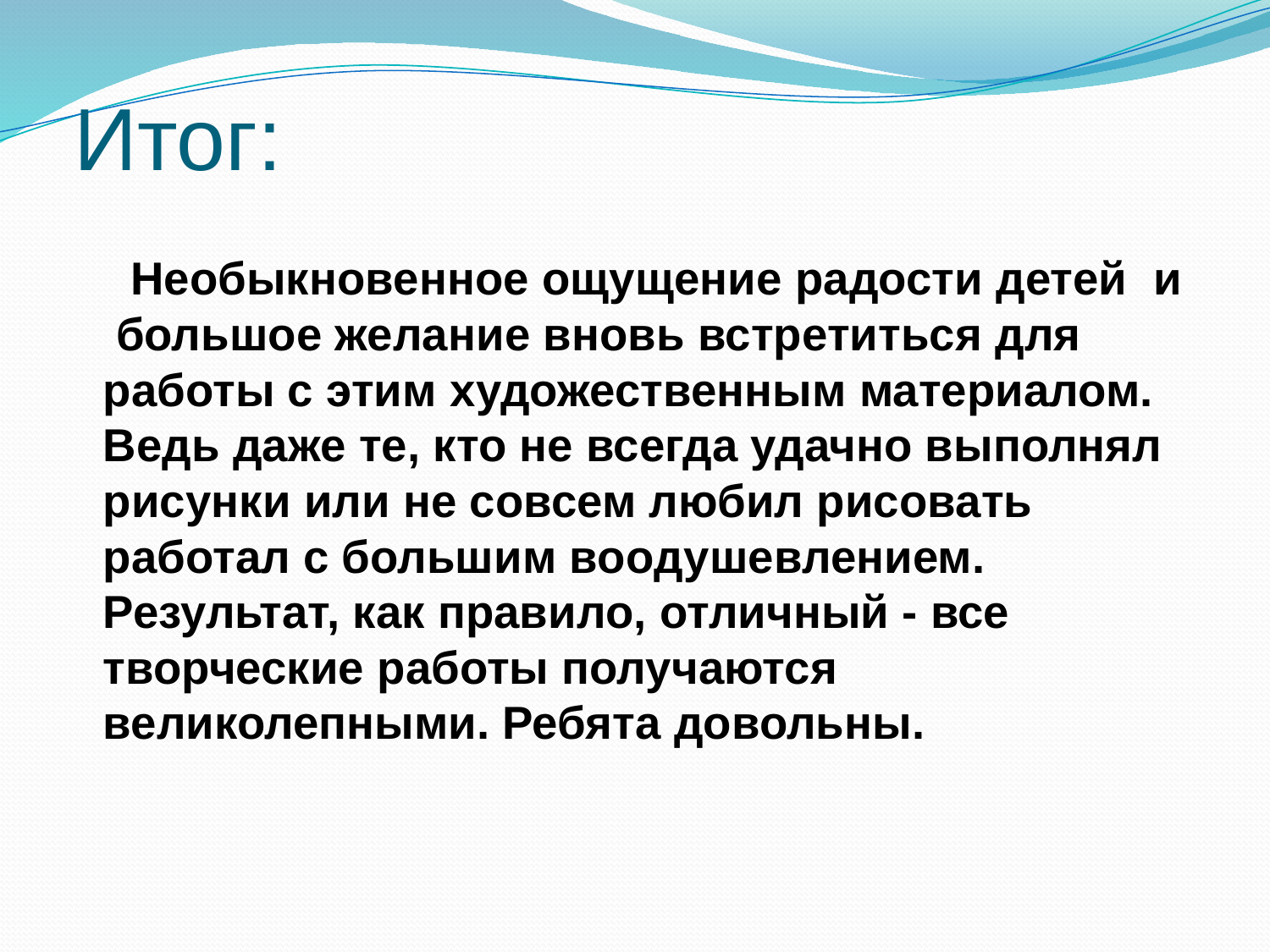

# Итог:

      Необыкновенное ощущение радости детей  и  большое желание вновь встретиться для работы с этим художественным материалом. Ведь даже те, кто не всегда удачно выполнял рисунки или не совсем любил рисовать работал с большим воодушевлением. Результат, как правило, отличный - все творческие работы получаются великолепными. Ребята довольны.